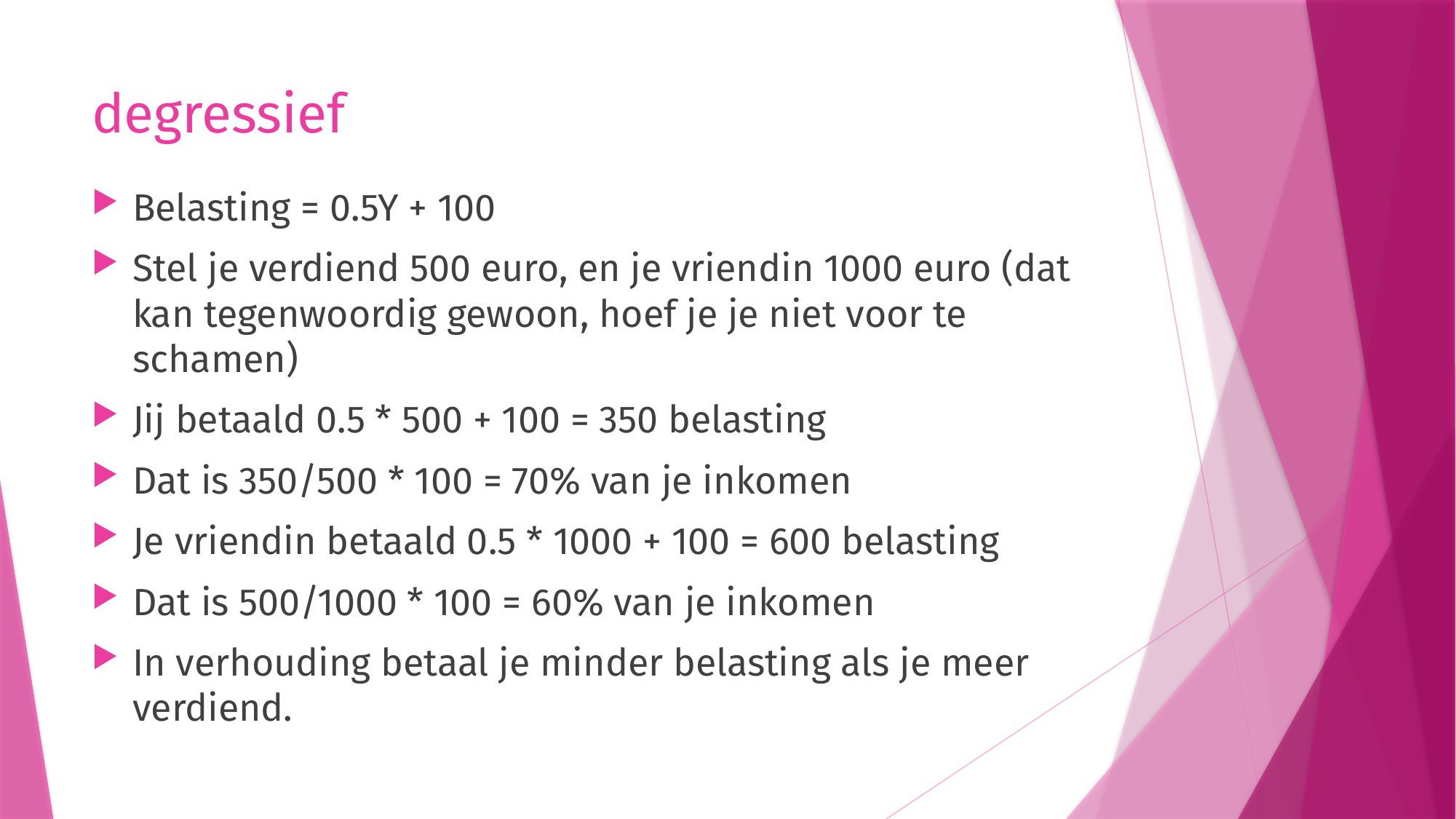

# degressief
Belasting = 0.5Y + 100
Stel je verdiend 500 euro, en je vriendin 1000 euro (dat kan tegenwoordig gewoon, hoef je je niet voor te schamen)
Jij betaald 0.5 * 500 + 100 = 350 belasting
Dat is 350/500 * 100 = 70% van je inkomen
Je vriendin betaald 0.5 * 1000 + 100 = 600 belasting
Dat is 500/1000 * 100 = 60% van je inkomen
In verhouding betaal je minder belasting als je meer verdiend.